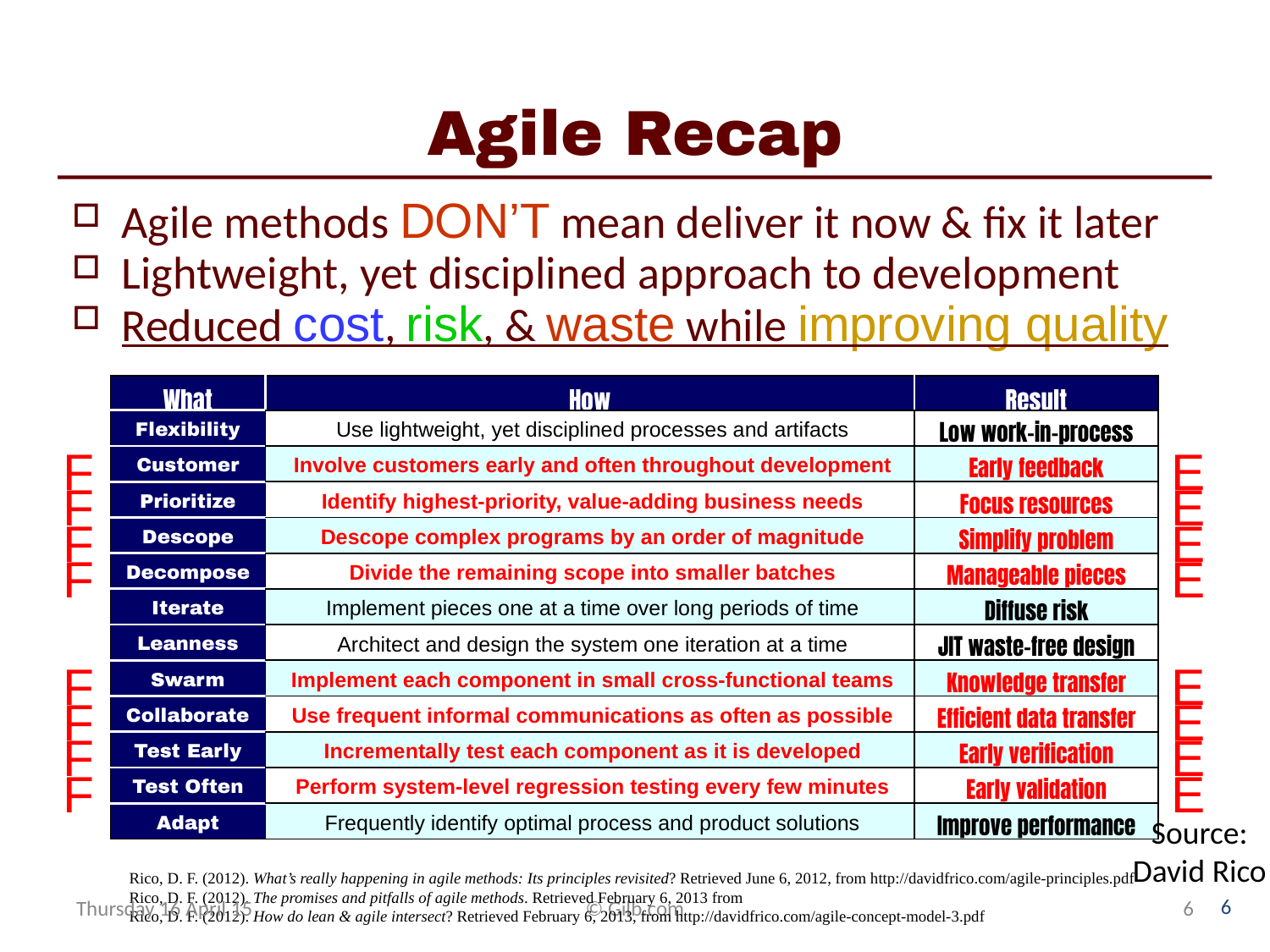

Agile Recap

Agile methods DON’T mean deliver it now & fix it later
Lightweight, yet disciplined approach to development
Reduced cost, risk, & waste while improving quality
| What | How | Result |
| --- | --- | --- |
| Flexibility | Use lightweight, yet disciplined processes and artifacts | Low work-in-process |
| Customer | Involve customers early and often throughout development | Early feedback |
| Prioritize | Identify highest-priority, value-adding business needs | Focus resources |
| Descope | Descope complex programs by an order of magnitude | Simplify problem |
| Decompose | Divide the remaining scope into smaller batches | Manageable pieces |
| Iterate | Implement pieces one at a time over long periods of time | Diffuse risk |
| Leanness | Architect and design the system one iteration at a time | JIT waste-free design |
| Swarm | Implement each component in small cross-functional teams | Knowledge transfer |
| Collaborate | Use frequent informal communications as often as possible | Efficient data transfer |
| Test Early | Incrementally test each component as it is developed | Early verification |
| Test Often | Perform system-level regression testing every few minutes | Early validation |
| Adapt | Frequently identify optimal process and product solutions | Improve performance |
F
E
F
E
F
E
F
E
F
E
F
E
F
E
F
E
Source:
David Rico

Rico, D. F. (2012). What’s really happening in agile methods: Its principles revisited? Retrieved June 6, 2012, from http://davidfrico.com/agile-principles.pdf
Rico, D. F. (2012). The promises and pitfalls of agile methods. Retrieved February 6, 2013 from
Rico, D. F. (2012). How do lean & agile intersect? Retrieved February 6, 2013, from http://davidfrico.com/agile-concept-model-3.pdf
6
Thursday 16 April 15
© Gilb.com
6